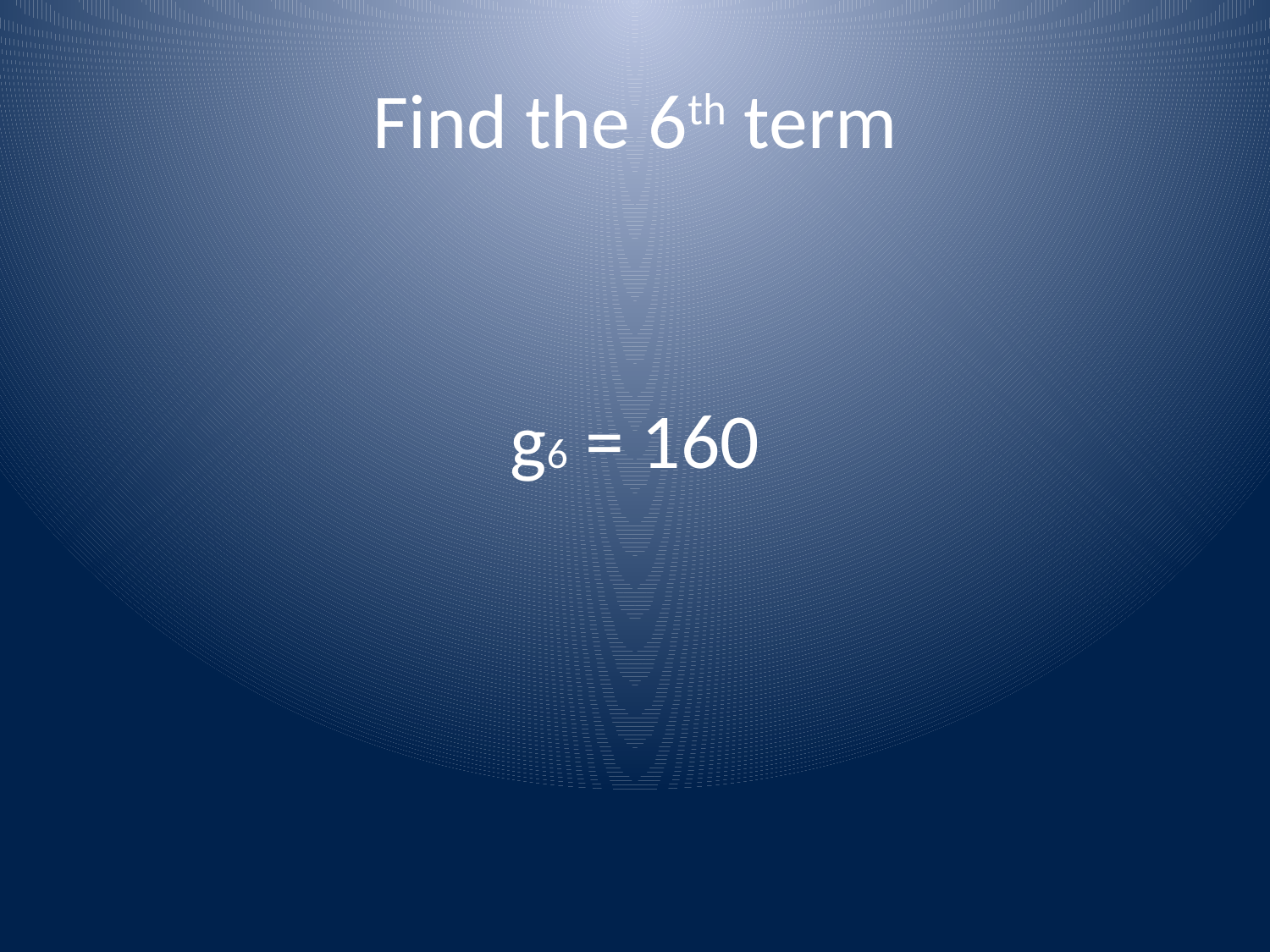

# Find the 6th term

g6 = 160